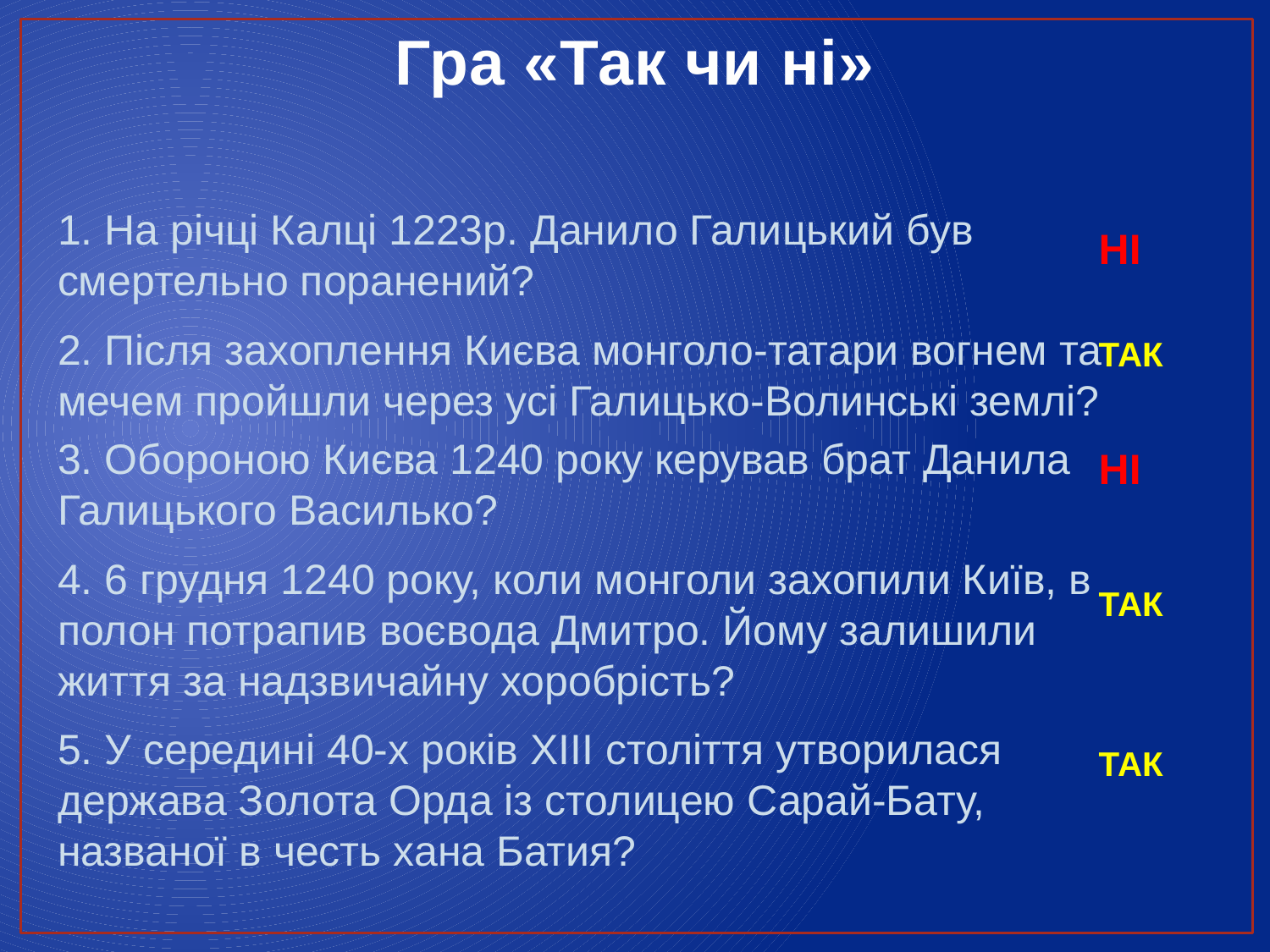

# Гра «Так чи ні»
1. На річці Калці 1223р. Данило Галицький був смертельно поранений?

НІ

2. Після захоплення Києва монголо-татари вогнем та мечем пройшли через усі Галицько-Волинські землі?

ТАК

3. Обороною Києва 1240 року керував брат Данила Галицького Василько?

НІ

4. 6 грудня 1240 року, коли монголи захопили Київ, в полон потрапив воєвода Дмитро. Йому залишили життя за надзвичайну хоробрість?
ТАК

5. У середині 40-х років ХІІІ століття утворилася держава Золота Орда із столицею Сарай-Бату, названої в честь хана Батия?
ТАК